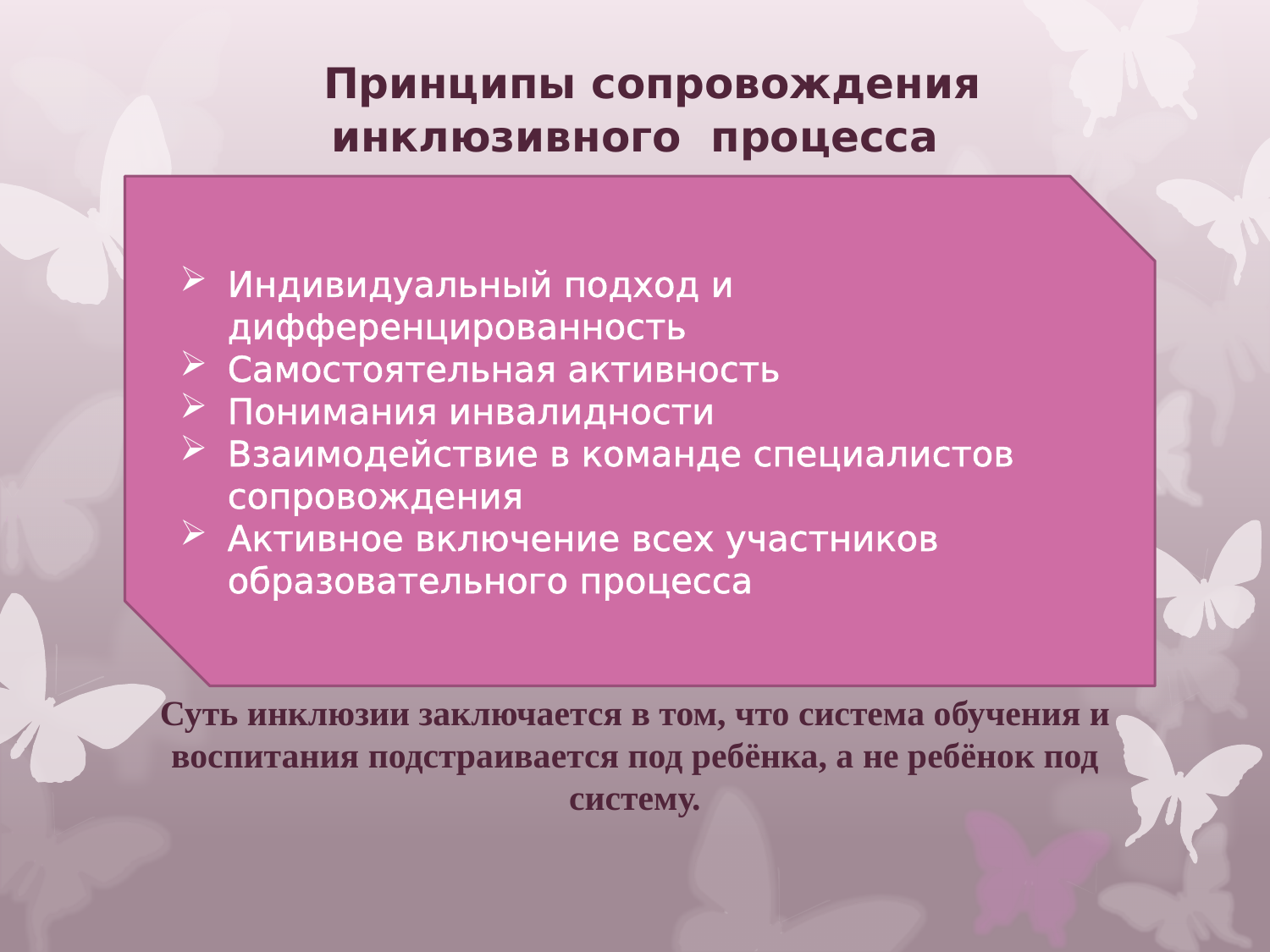

# Принципы сопровождения инклюзивного  процесса
Индивидуальный подход и  дифференцированность
Самостоятельная активность
Понимания инвалидности
Взаимодействие в команде специалистов сопровождения
Активное включение всех участников образовательного процесса

Суть инклюзии заключается в том, что система обучения и воспитания подстраивается под ребёнка, а не ребёнок под систему.